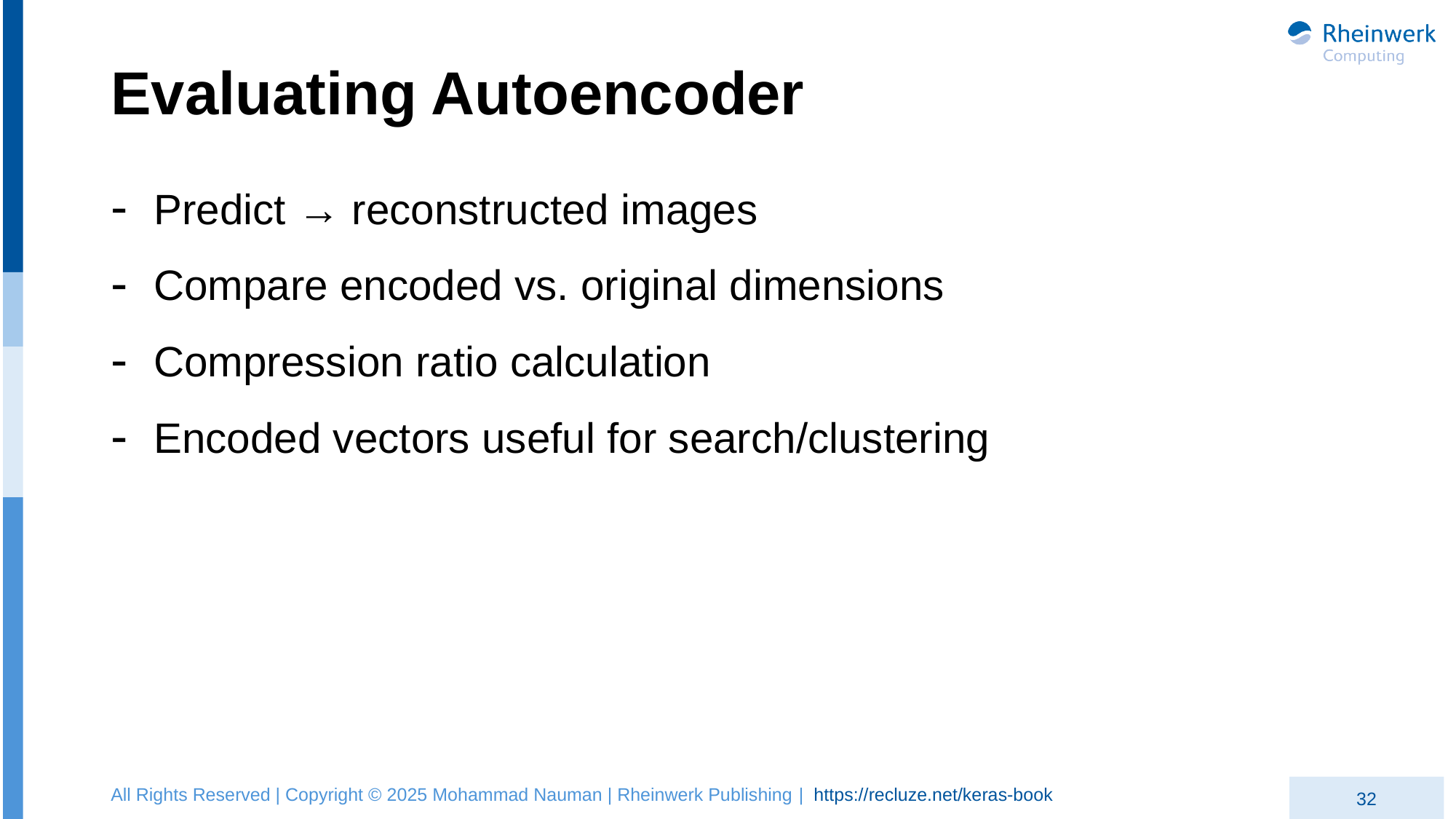

# Evaluating Autoencoder
Predict → reconstructed images
Compare encoded vs. original dimensions
Compression ratio calculation
Encoded vectors useful for search/clustering